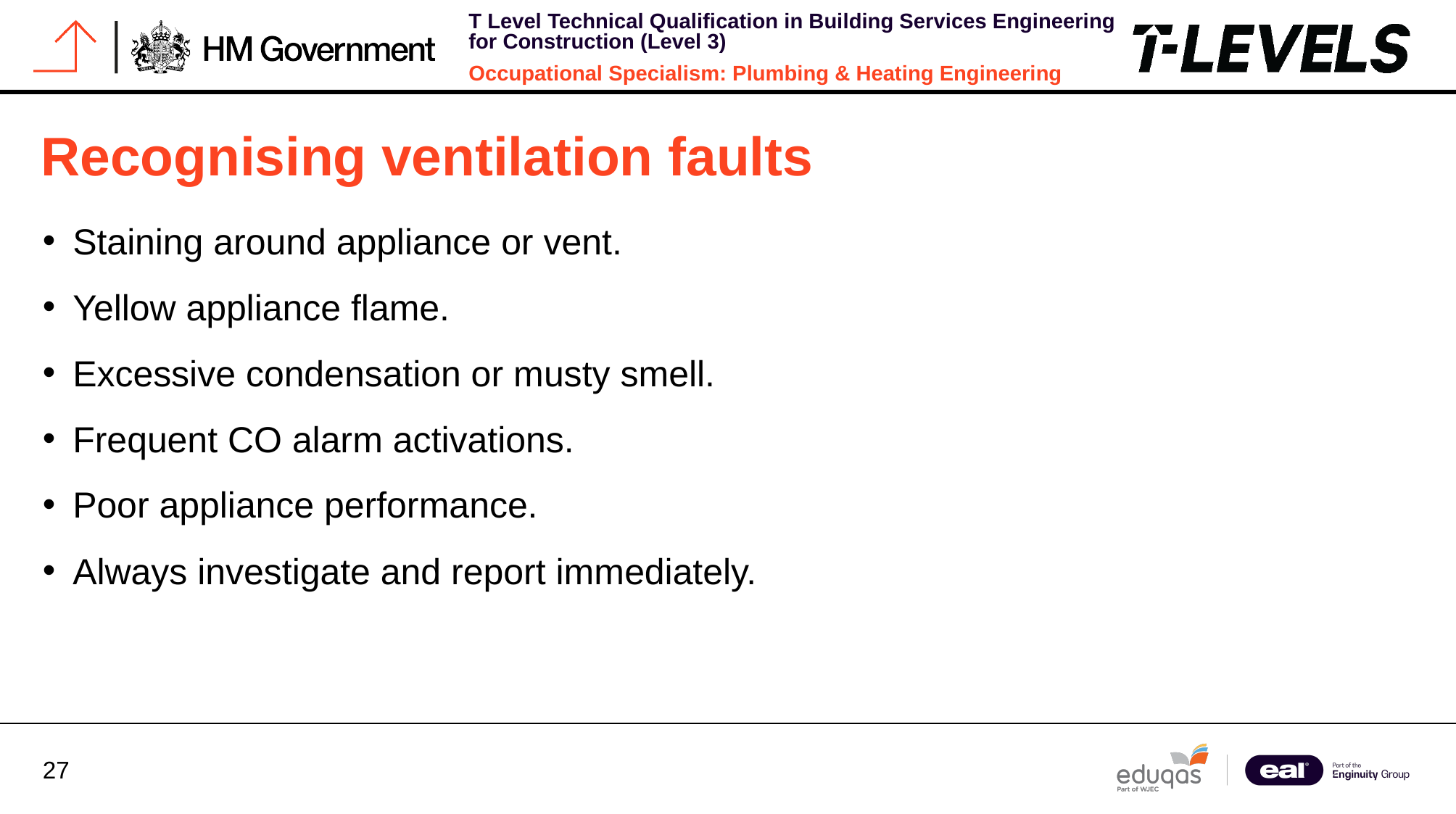

# Recognising ventilation faults
Staining around appliance or vent.
Yellow appliance flame.
Excessive condensation or musty smell.
Frequent CO alarm activations.
Poor appliance performance.
Always investigate and report immediately.